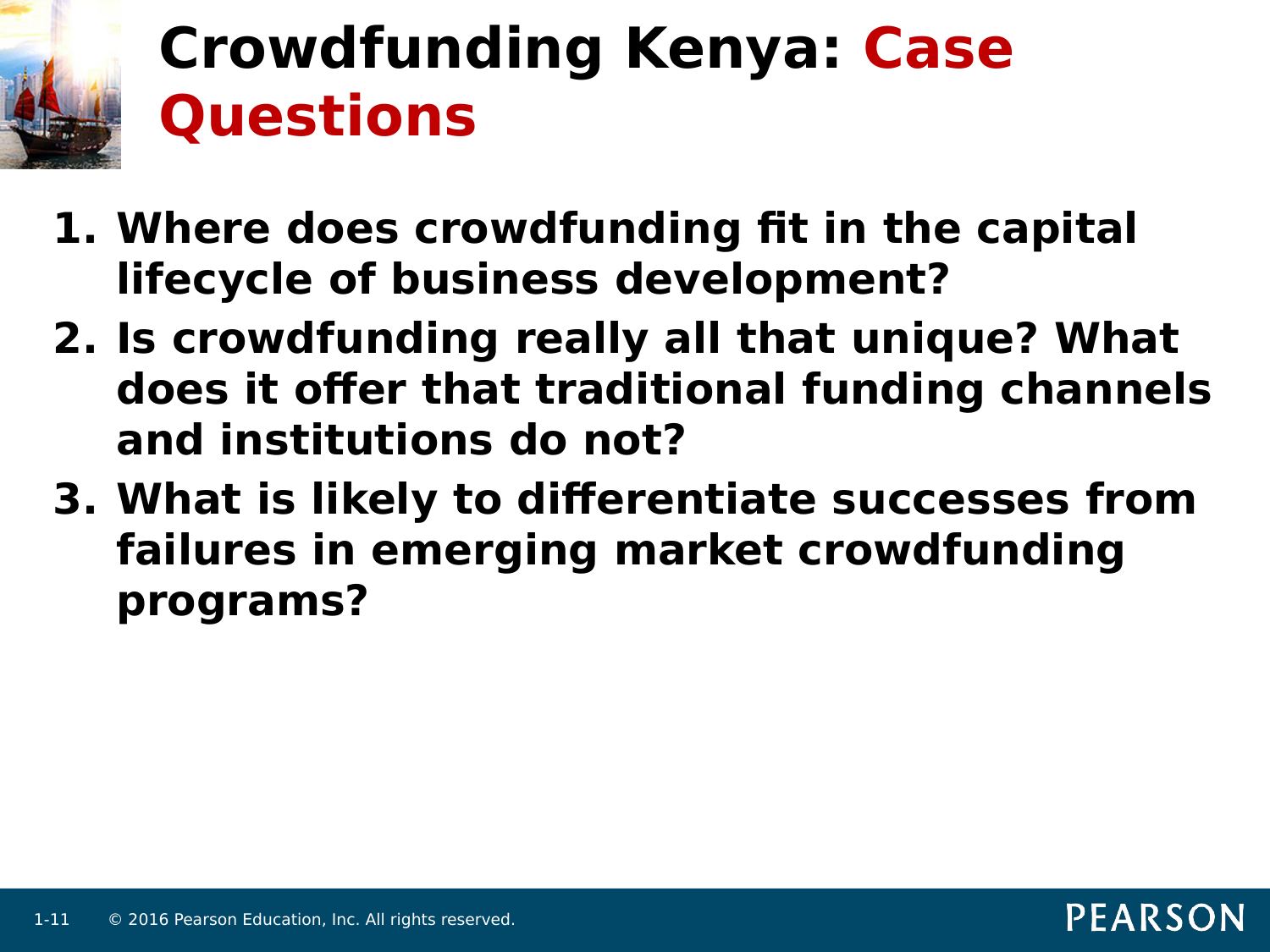

# Crowdfunding Kenya: Case Questions
Where does crowdfunding fit in the capital lifecycle of business development?
Is crowdfunding really all that unique? What does it offer that traditional funding channels and institutions do not?
What is likely to differentiate successes from failures in emerging market crowdfunding programs?